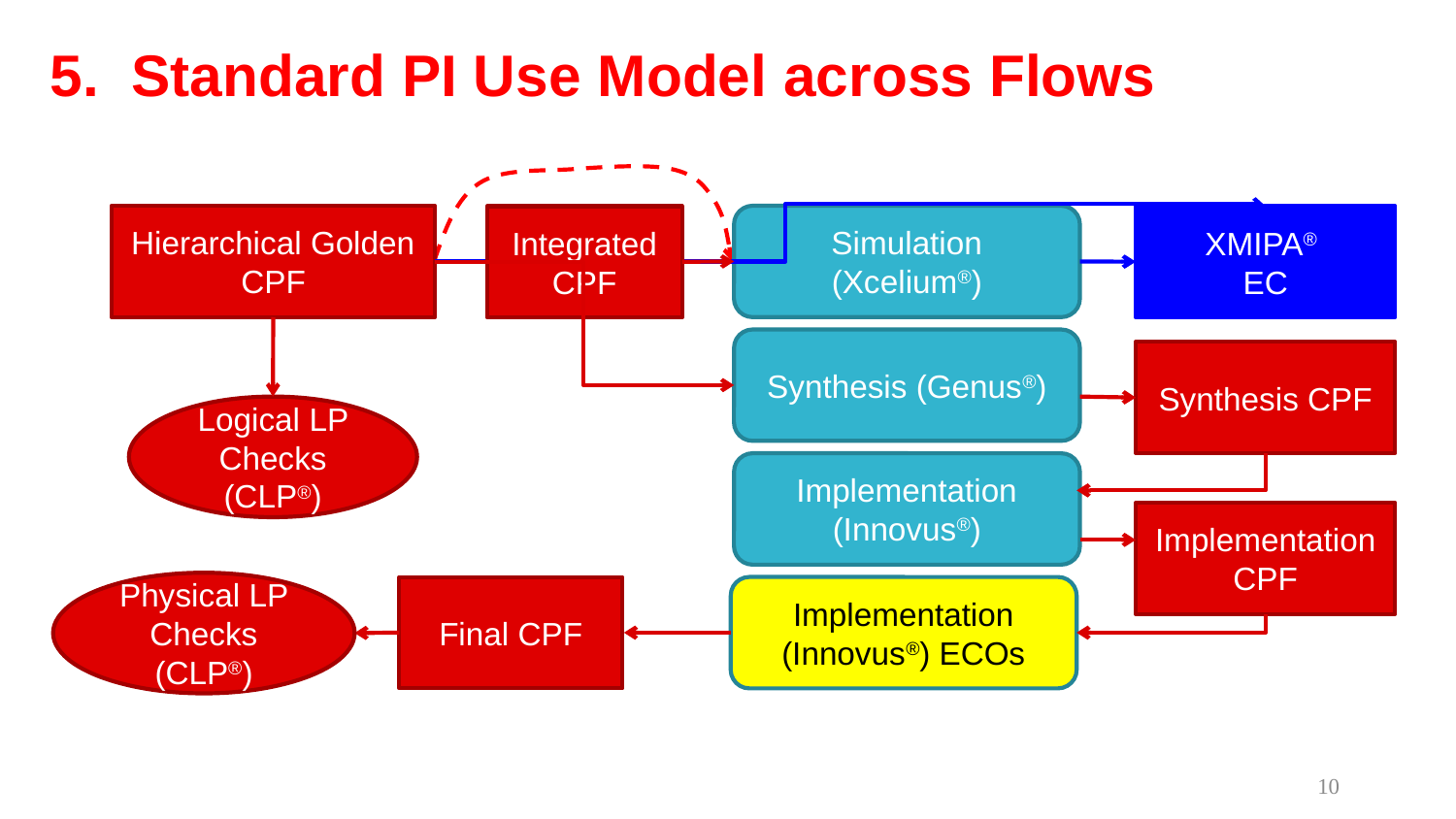

# 5.  Standard PI Use Model across Flows

Hierarchical Golden CPF
Simulation (Xcelium®)
XMIPA®
EC
Integrated CPF
Synthesis (Genus®)
Synthesis CPF
Logical LP Checks (CLP®)
Implementation (Innovus®)
Implementation CPF
Physical LP Checks (CLP®)
Final CPF
Implementation (Innovus®) ECOs
10